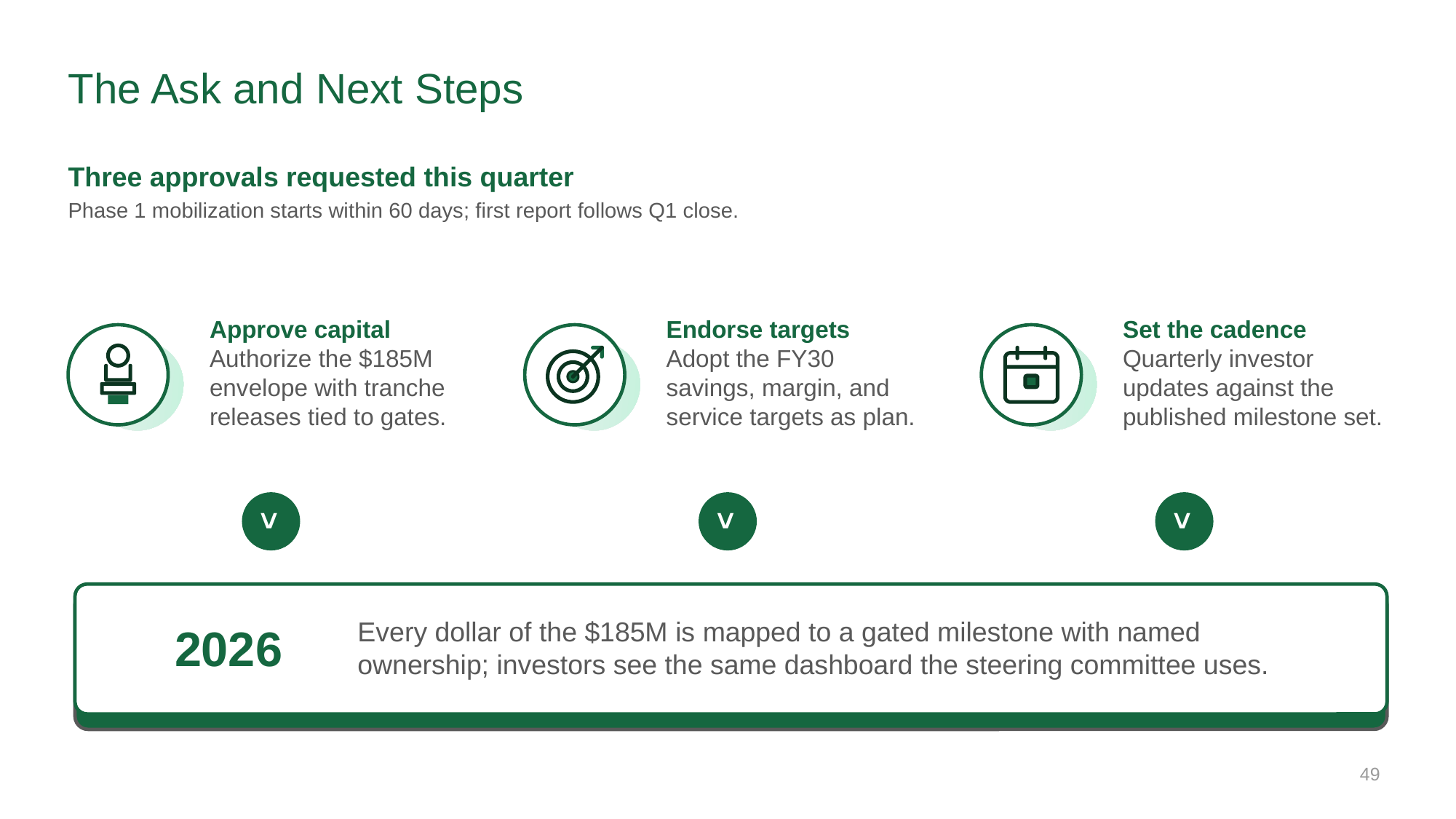

# The Ask and Next Steps
Three approvals requested this quarter
Phase 1 mobilization starts within 60 days; first report follows Q1 close.

Approve capital
Authorize the $185M envelope with tranche releases tied to gates.

Endorse targets
Adopt the FY30 savings, margin, and service targets as plan.

Set the cadence
Quarterly investor updates against the published milestone set.

>
>
>

2026
Every dollar of the $185M is mapped to a gated milestone with named ownership; investors see the same dashboard the steering committee uses.
49